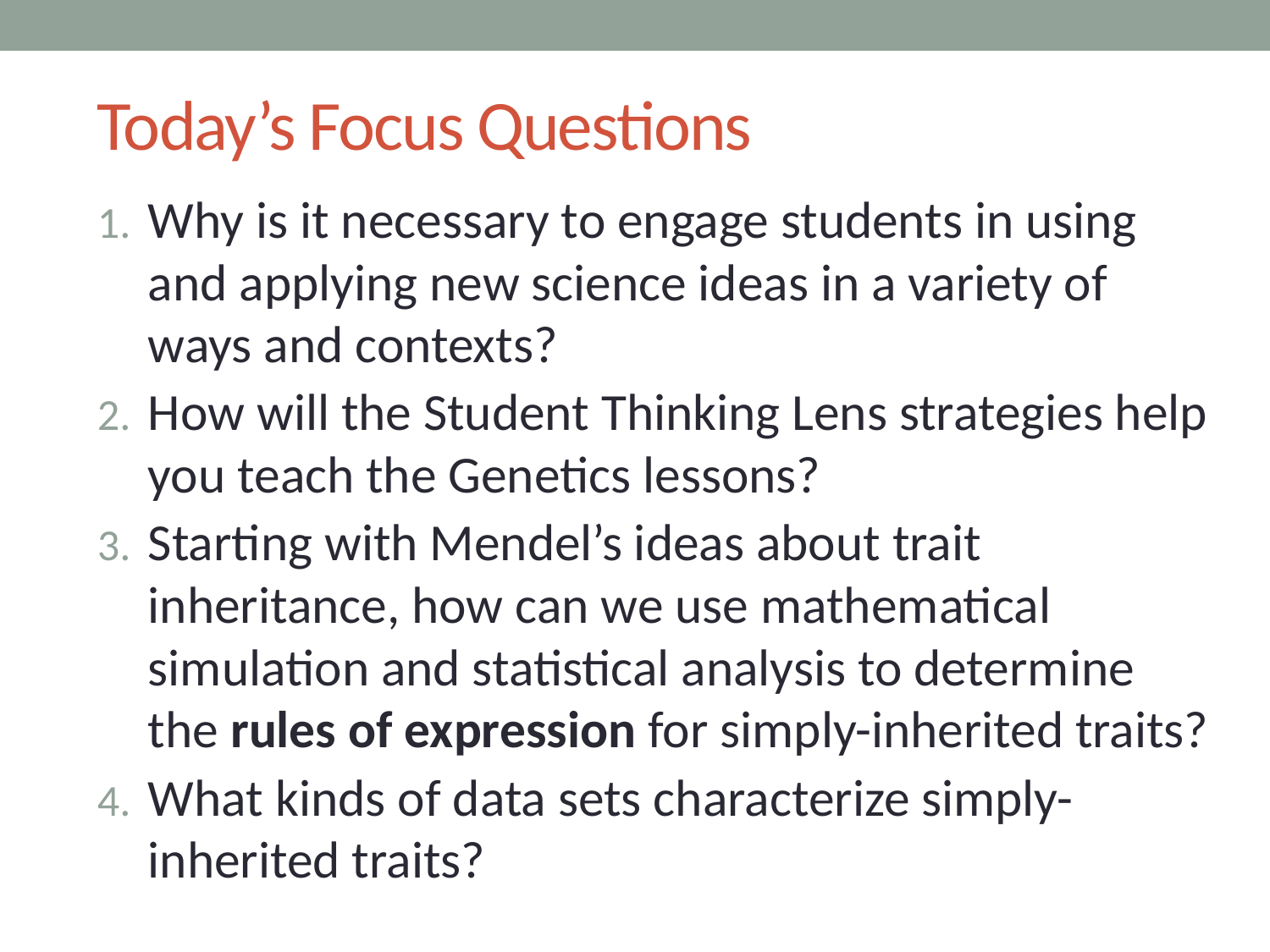

# Today’s Focus Questions
Why is it necessary to engage students in using and applying new science ideas in a variety of ways and contexts?
How will the Student Thinking Lens strategies help you teach the Genetics lessons?
Starting with Mendel’s ideas about trait inheritance, how can we use mathematical simulation and statistical analysis to determine the rules of expression for simply-inherited traits?
What kinds of data sets characterize simply-inherited traits?